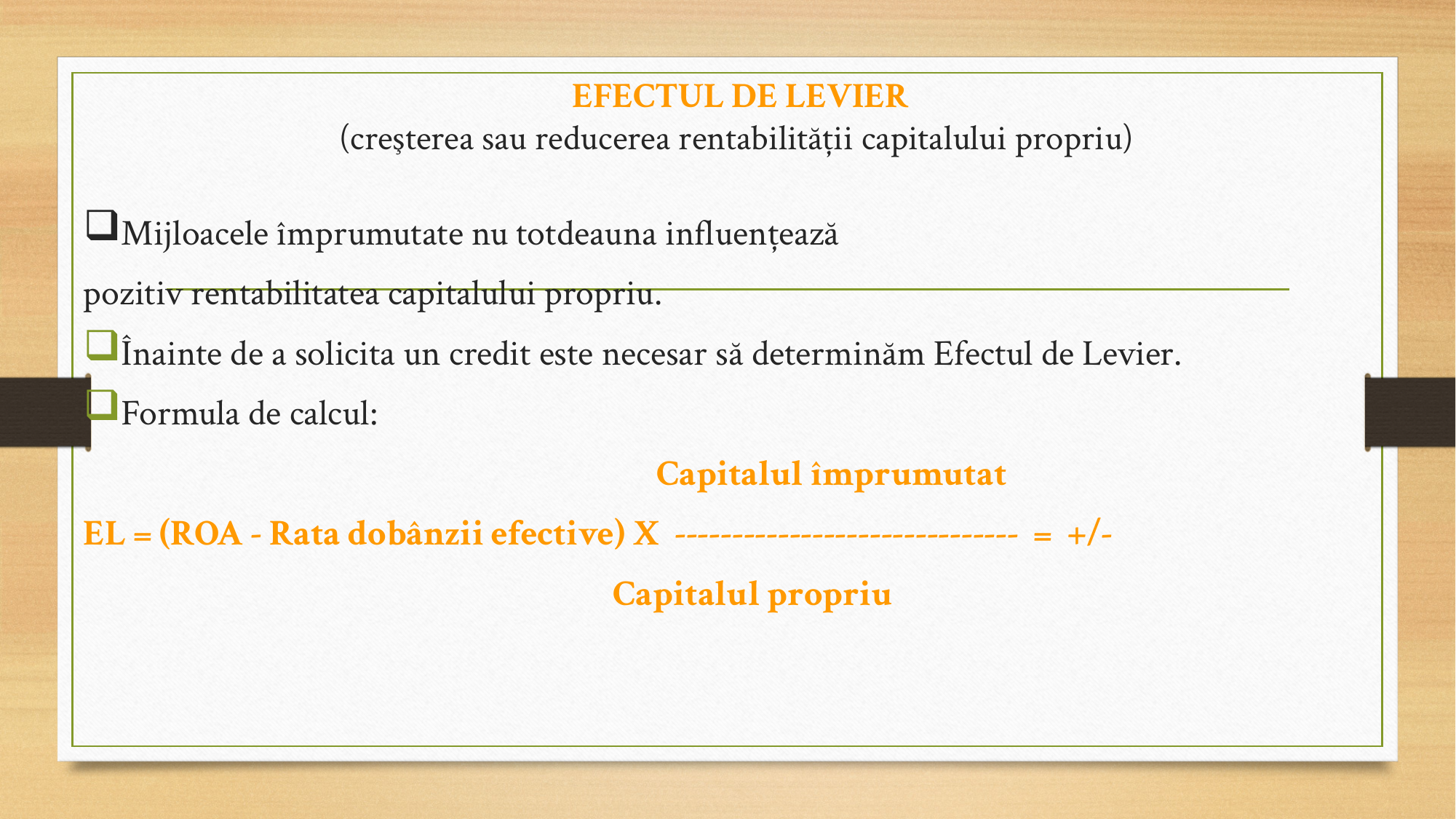

# EFECTUL DE LEVIER (creşterea sau reducerea rentabilităţii capitalului propriu)
Mijloacele împrumutate nu totdeauna influenţează
pozitiv rentabilitatea capitalului propriu.
Înainte de a solicita un credit este necesar să determinăm Efectul de Levier.
Formula de calcul:
                                                                      Capitalul împrumutat
EL = (ROA - Rata dobânzii efective) X  ------------------------------  =  +/-
                                                                       Capitalul propriu